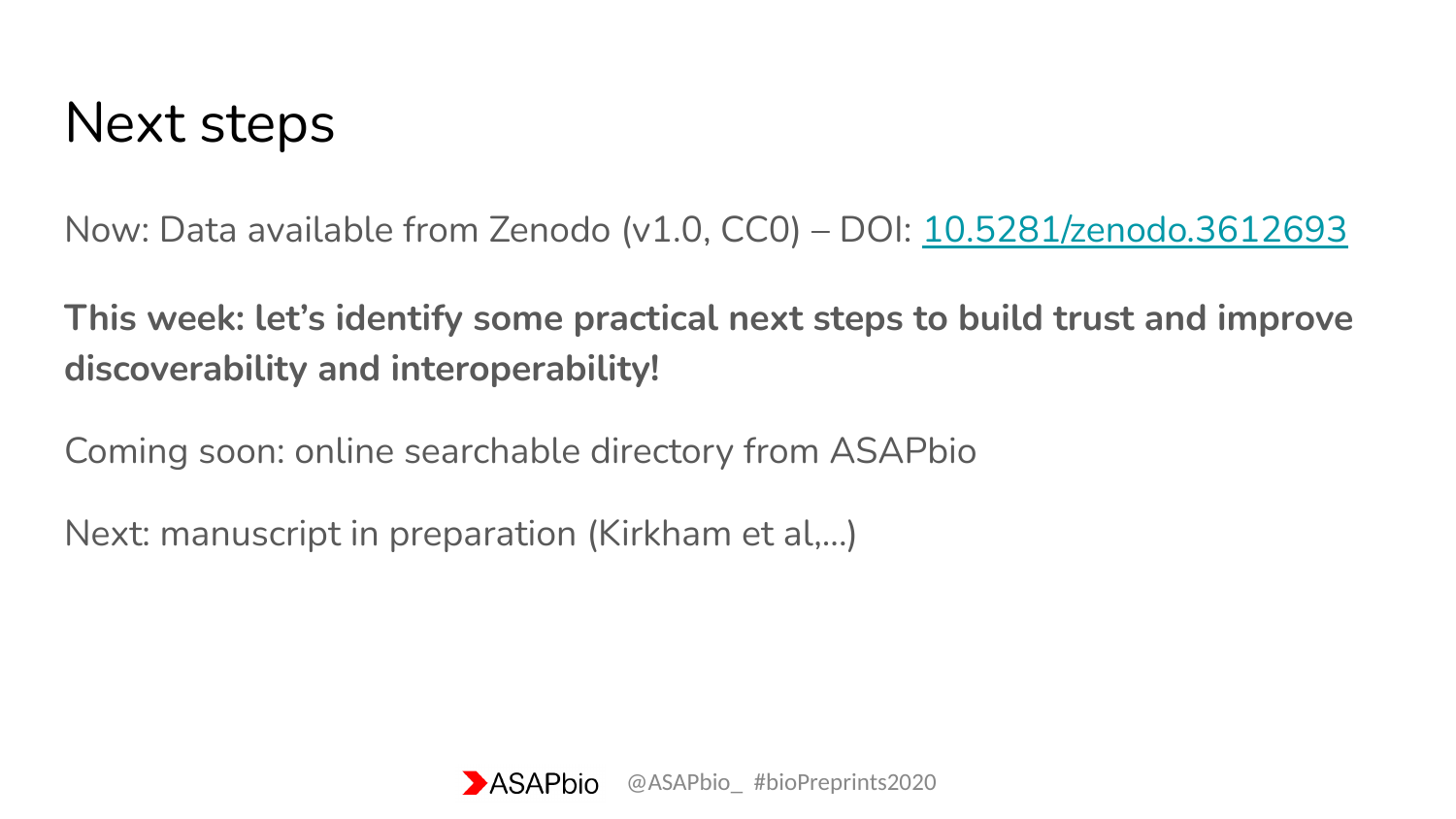

# Next steps
Now: Data available from Zenodo (v1.0, CC0) – DOI: 10.5281/zenodo.3612693
This week: let’s identify some practical next steps to build trust and improve discoverability and interoperability!
Coming soon: online searchable directory from ASAPbio
Next: manuscript in preparation (Kirkham et al,...)